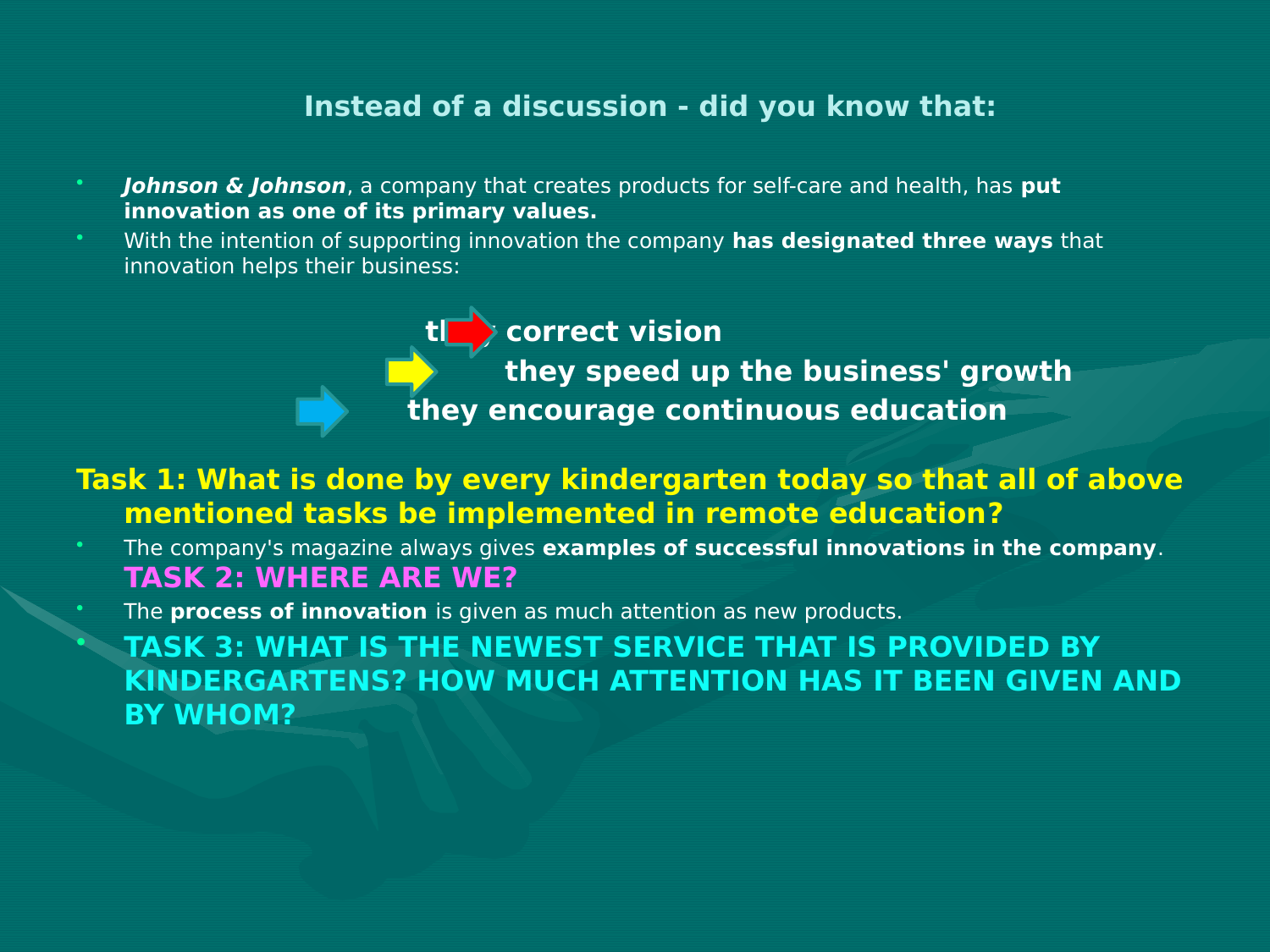

# Instead of a discussion - did you know that:
Johnson & Johnson, a company that creates products for self-care and health, has put innovation as one of its primary values.
With the intention of supporting innovation the company has designated three ways that innovation helps their business:

                        		       they correct vision
				they speed up the business' growth
		      	    they encourage continuous education

Task 1: What is done by every kindergarten today so that all of above mentioned tasks be implemented in remote education?
The company's magazine always gives examples of successful innovations in the company. TASK 2: WHERE ARE WE?
The process of innovation is given as much attention as new products.
TASK 3: WHAT IS THE NEWEST SERVICE THAT IS PROVIDED BY KINDERGARTENS? HOW MUCH ATTENTION HAS IT BEEN GIVEN AND BY WHOM?